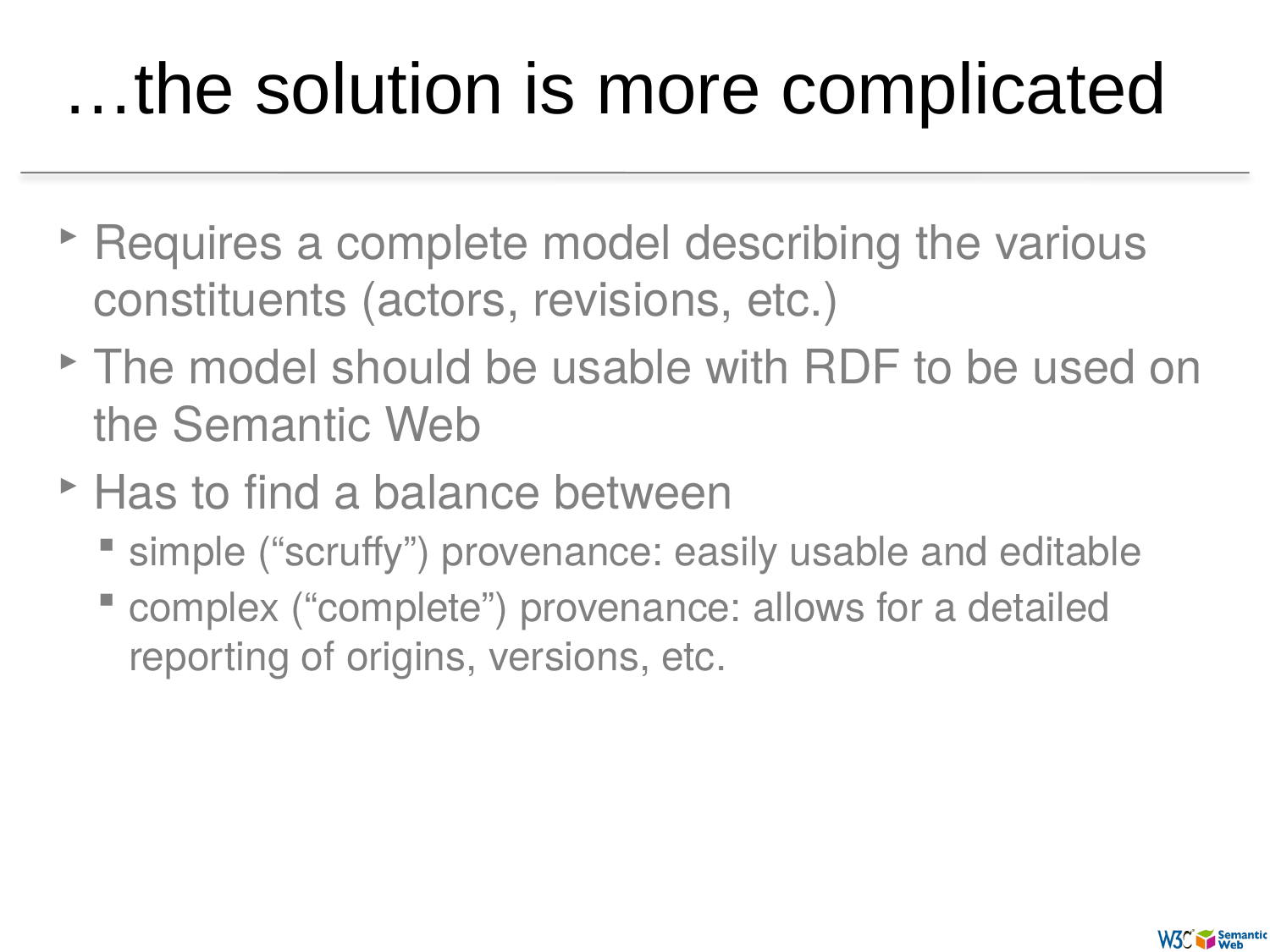

# …the solution is more complicated
Requires a complete model describing the various constituents (actors, revisions, etc.)
The model should be usable with RDF to be used on the Semantic Web
Has to find a balance between
simple (“scruffy”) provenance: easily usable and editable
complex (“complete”) provenance: allows for a detailed reporting of origins, versions, etc.